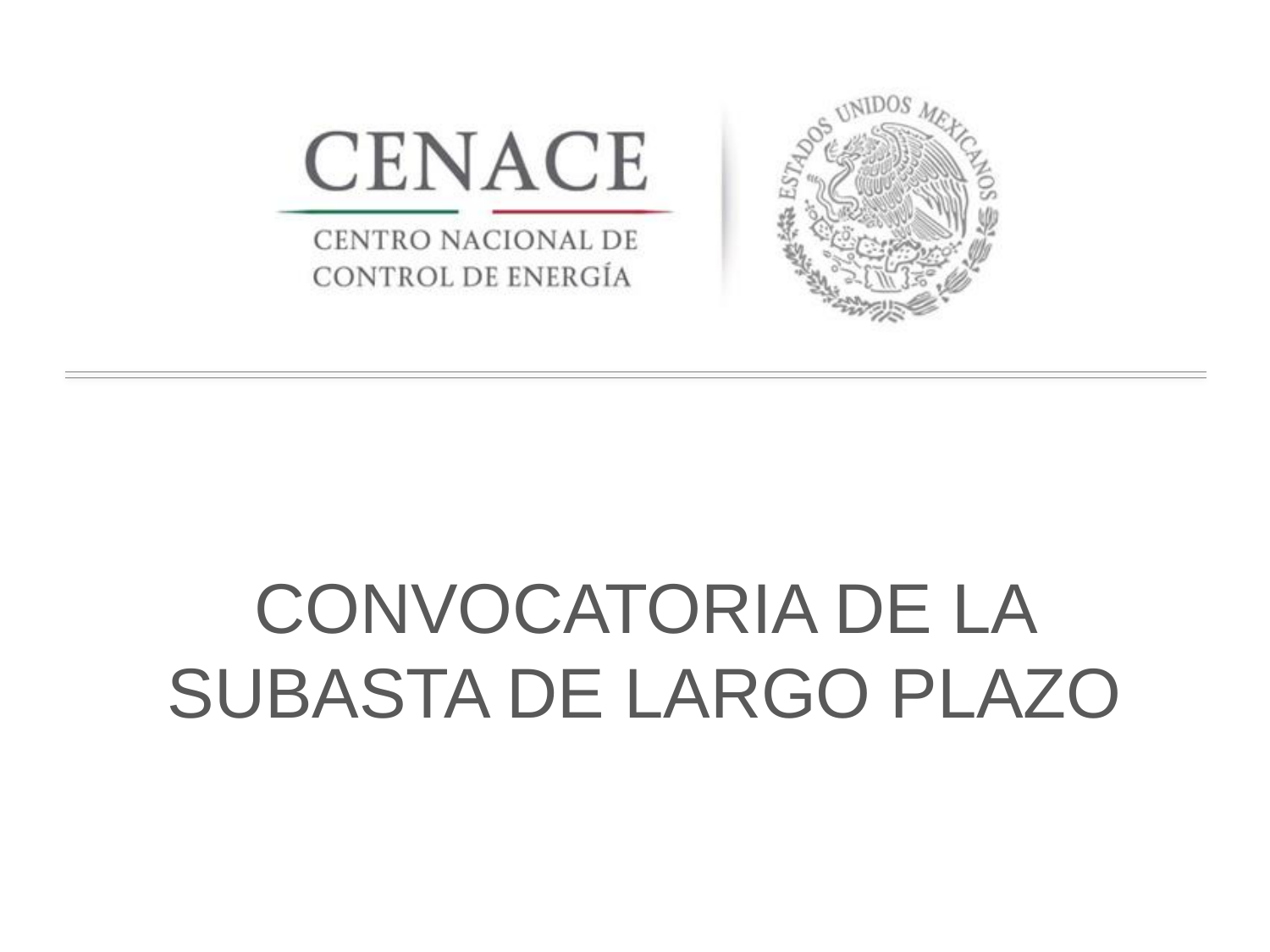

# CONVOCATORIA DE LA SUBASTA DE LARGO PLAZO